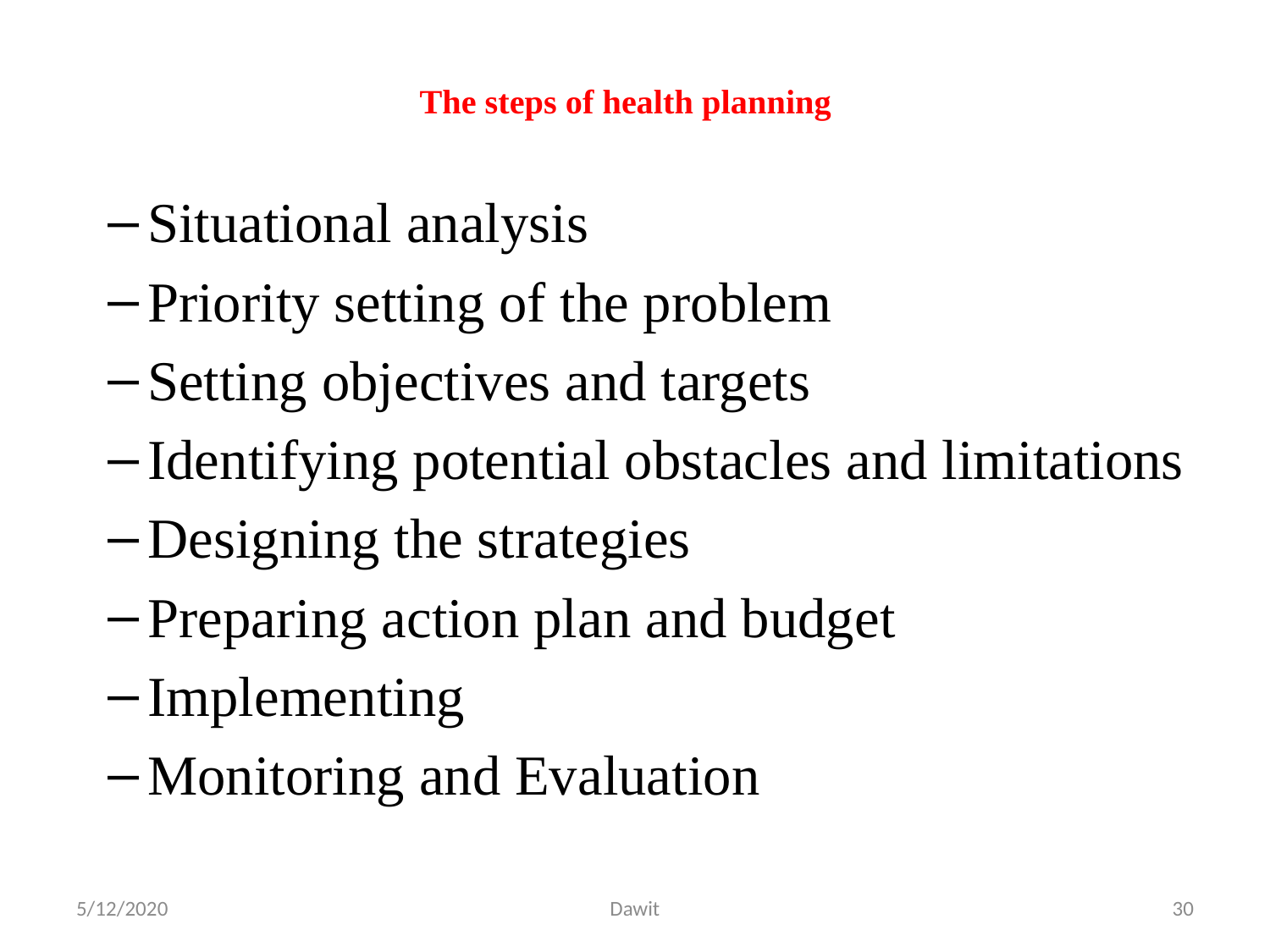

# The steps of health planning
Situational analysis
Priority setting of the problem
Setting objectives and targets
Identifying potential obstacles and limitations
Designing the strategies
Preparing action plan and budget
Implementing
Monitoring and Evaluation

5/12/2020
Dawit
30